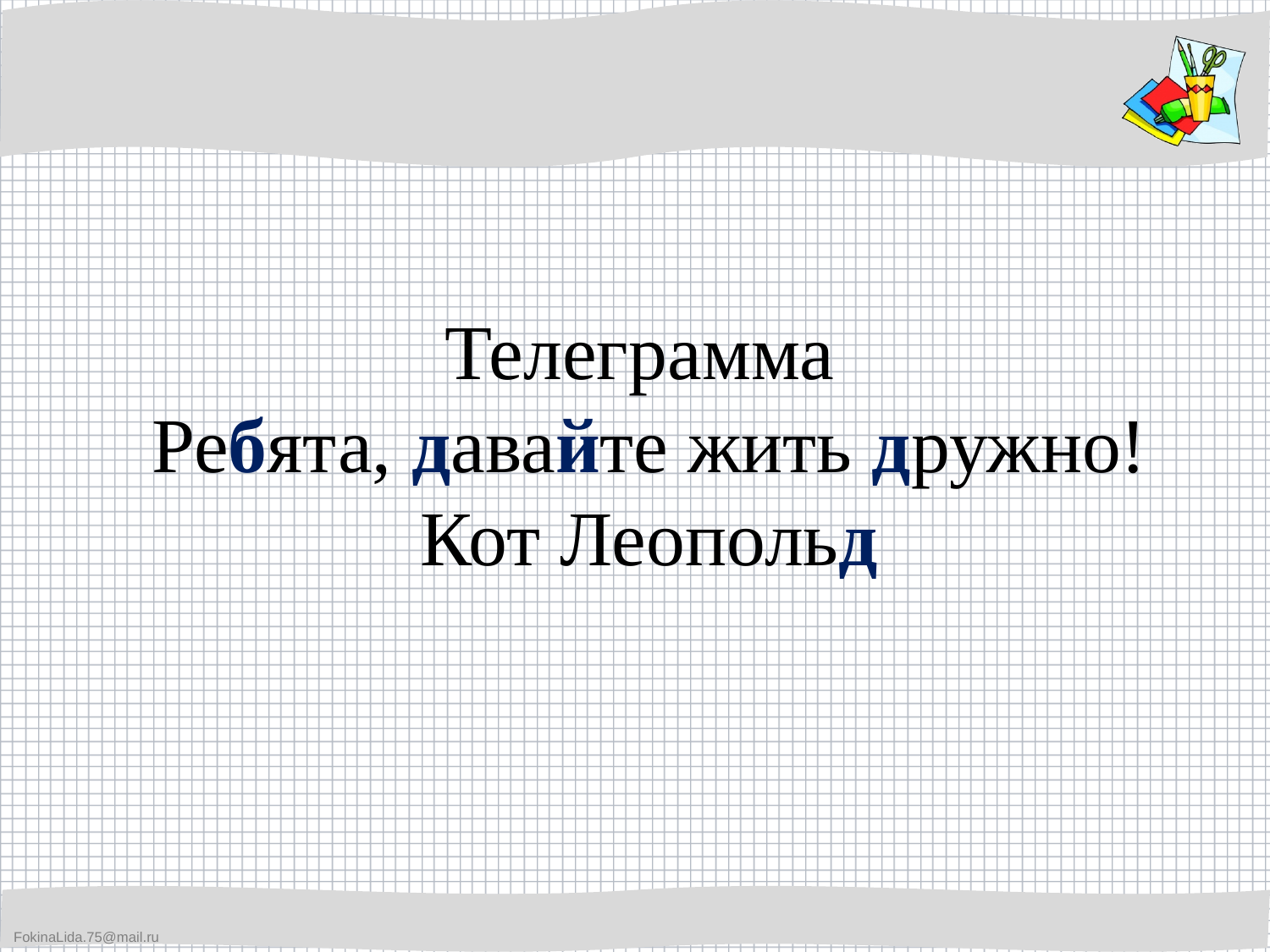

Телеграмма
Ребята, давайте жить дружно!
Кот Леопольд